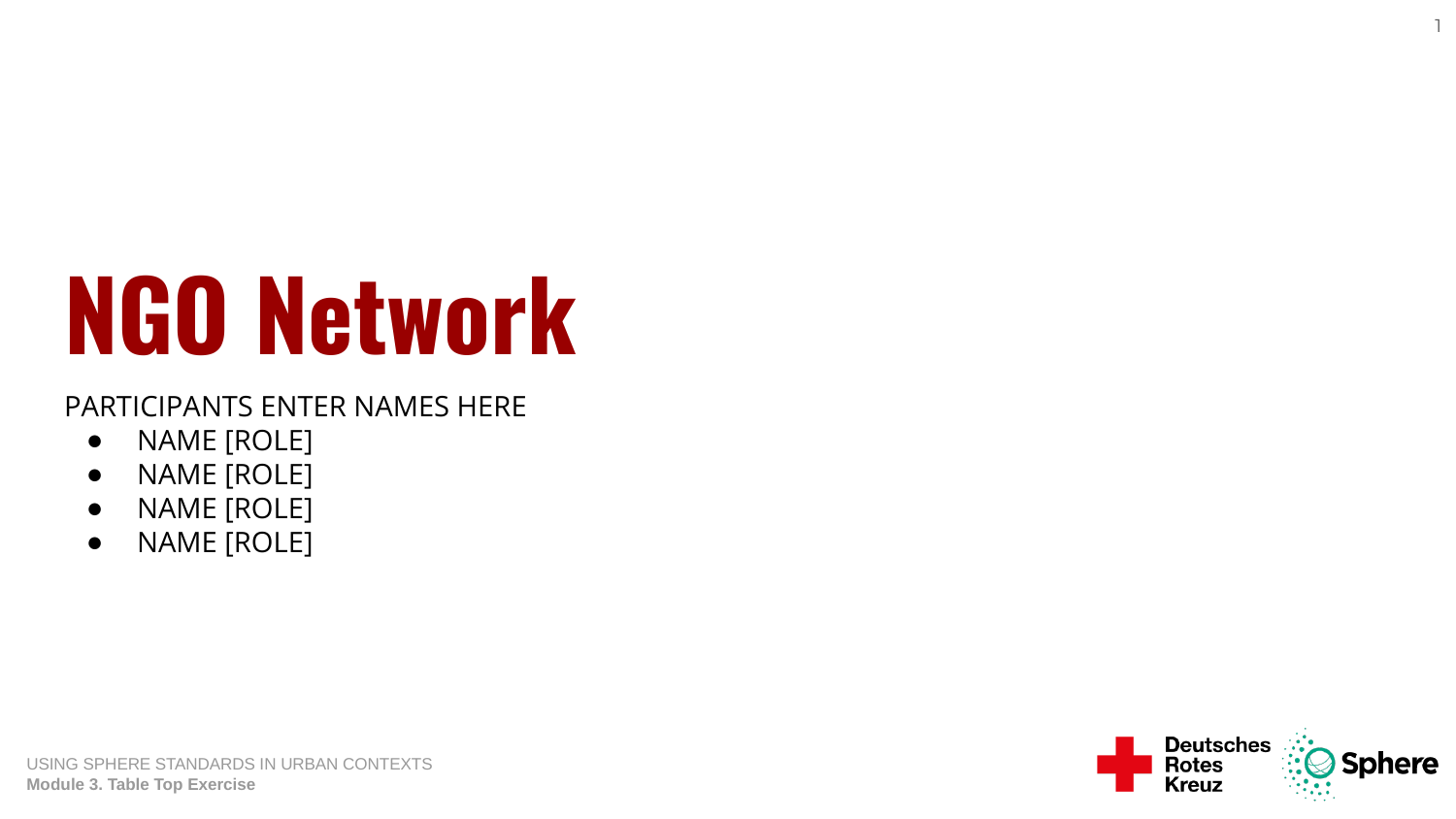

1
# NGO Network
PARTICIPANTS ENTER NAMES HERE
NAME [ROLE]
NAME [ROLE]
NAME [ROLE]
NAME [ROLE]
USING SPHERE STANDARDS IN URBAN CONTEXTS
Module 3. Table Top Exercise